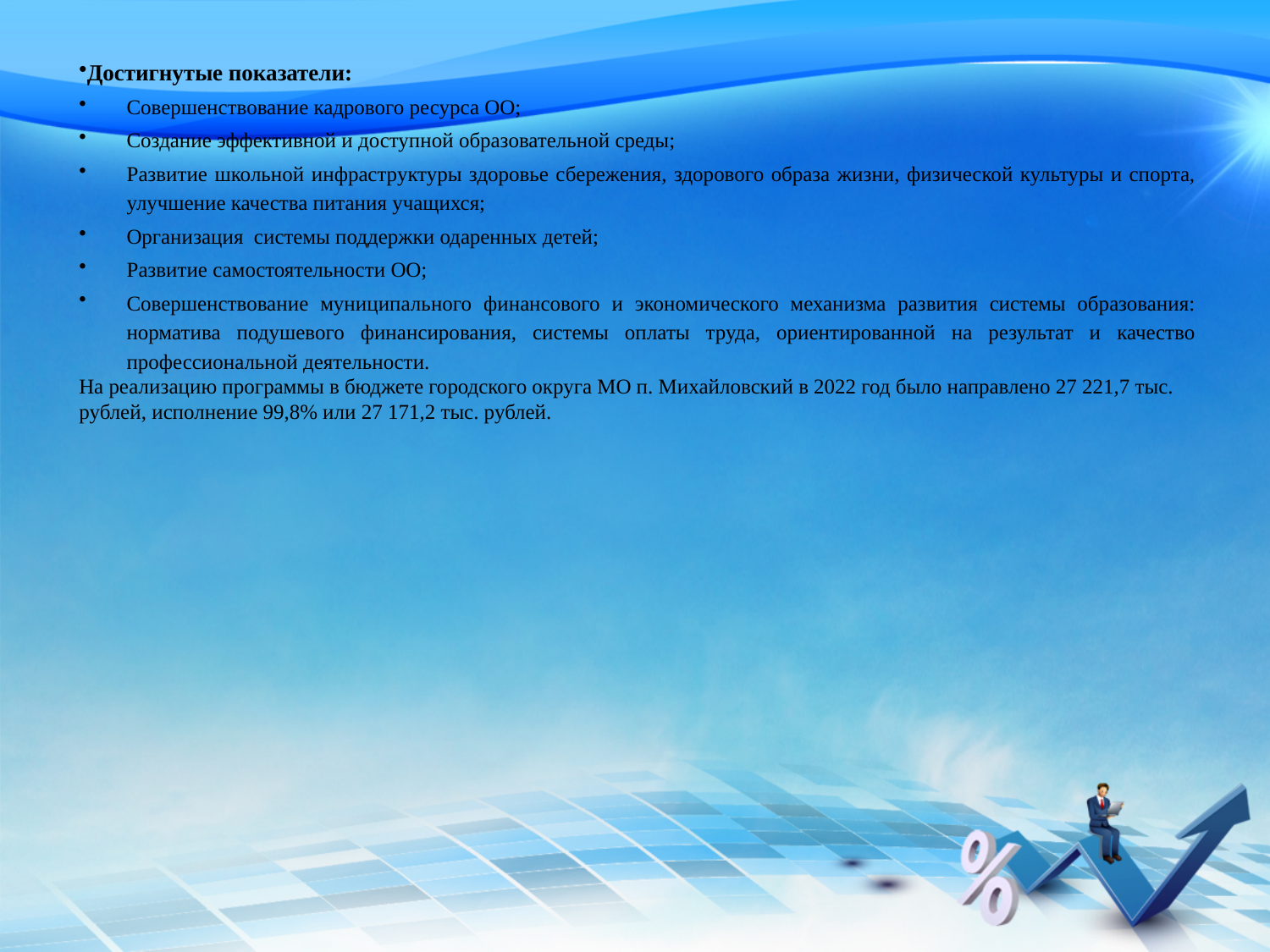

Достигнутые показатели:
Совершенствование кадрового ресурса ОО;
Создание эффективной и доступной образовательной среды;
Развитие школьной инфраструктуры здоровье сбережения, здорового образа жизни, физической культуры и спорта, улучшение качества питания учащихся;
Организация  системы поддержки одаренных детей;
Развитие самостоятельности ОО;
Совершенствование муниципального финансового и экономического механизма развития системы образования: норматива подушевого финансирования, системы оплаты труда, ориентированной на результат и качество профессиональной деятельности.
На реализацию программы в бюджете городского округа МО п. Михайловский в 2022 год было направлено 27 221,7 тыс. рублей, исполнение 99,8% или 27 171,2 тыс. рублей.